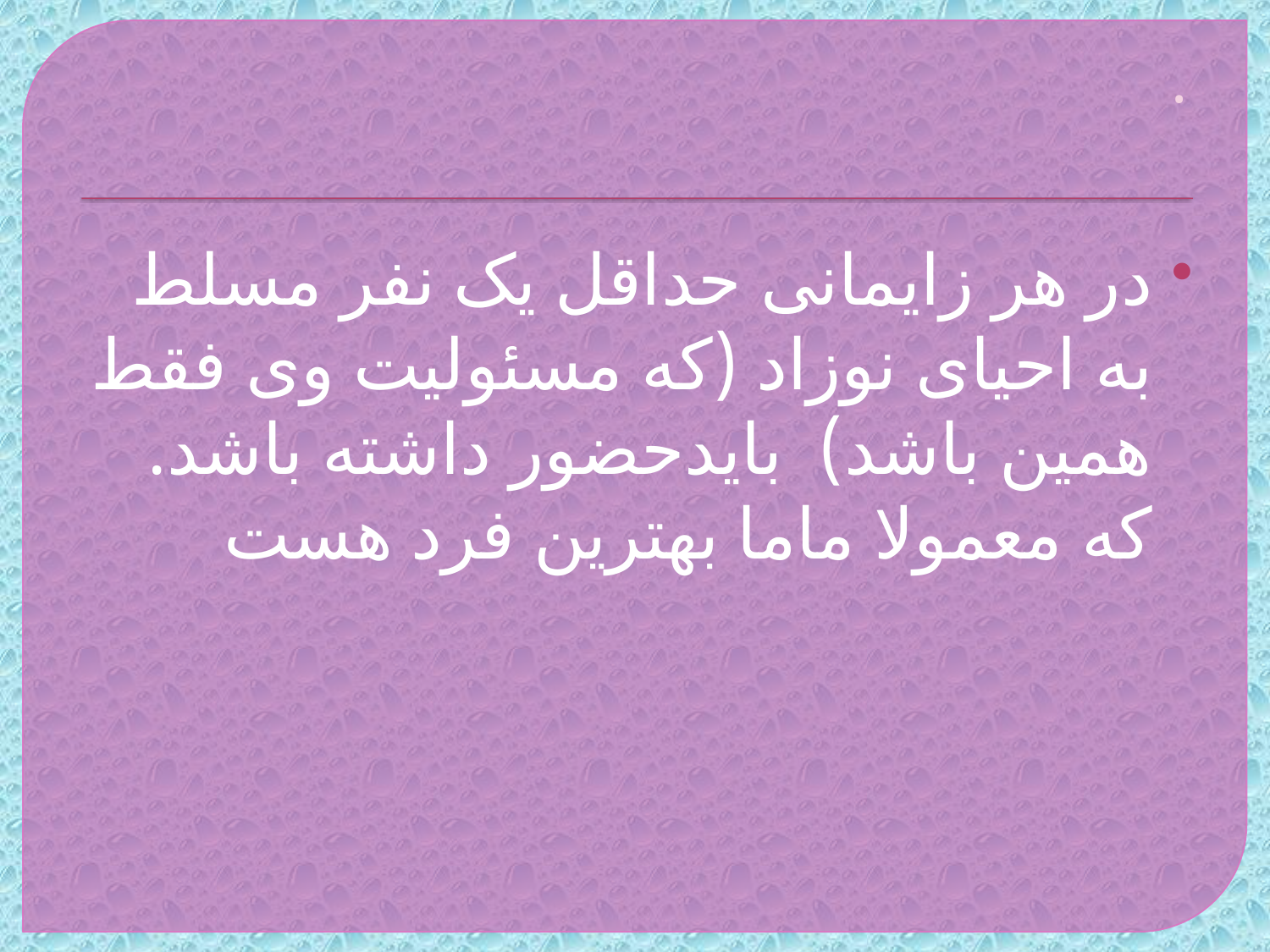

# .
در هر زایمانی حداقل یک نفر مسلط به احیای نوزاد (که مسئولیت وی فقط همین باشد)  بایدحضور داشته باشد. که معمولا ماما بهترین فرد هست